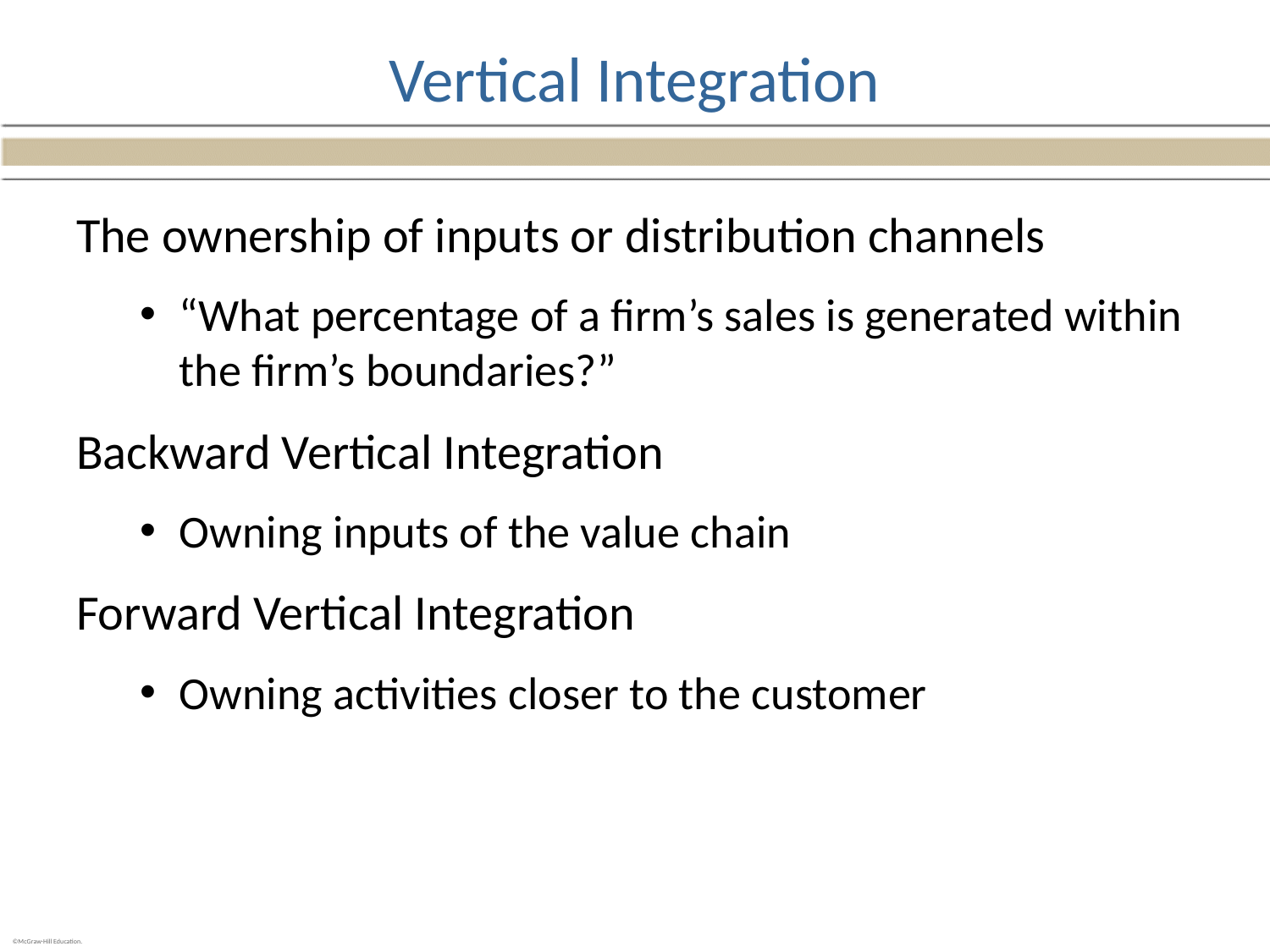

# Vertical Integration
The ownership of inputs or distribution channels
“What percentage of a firm’s sales is generated within the firm’s boundaries?”
Backward Vertical Integration
Owning inputs of the value chain
Forward Vertical Integration
Owning activities closer to the customer